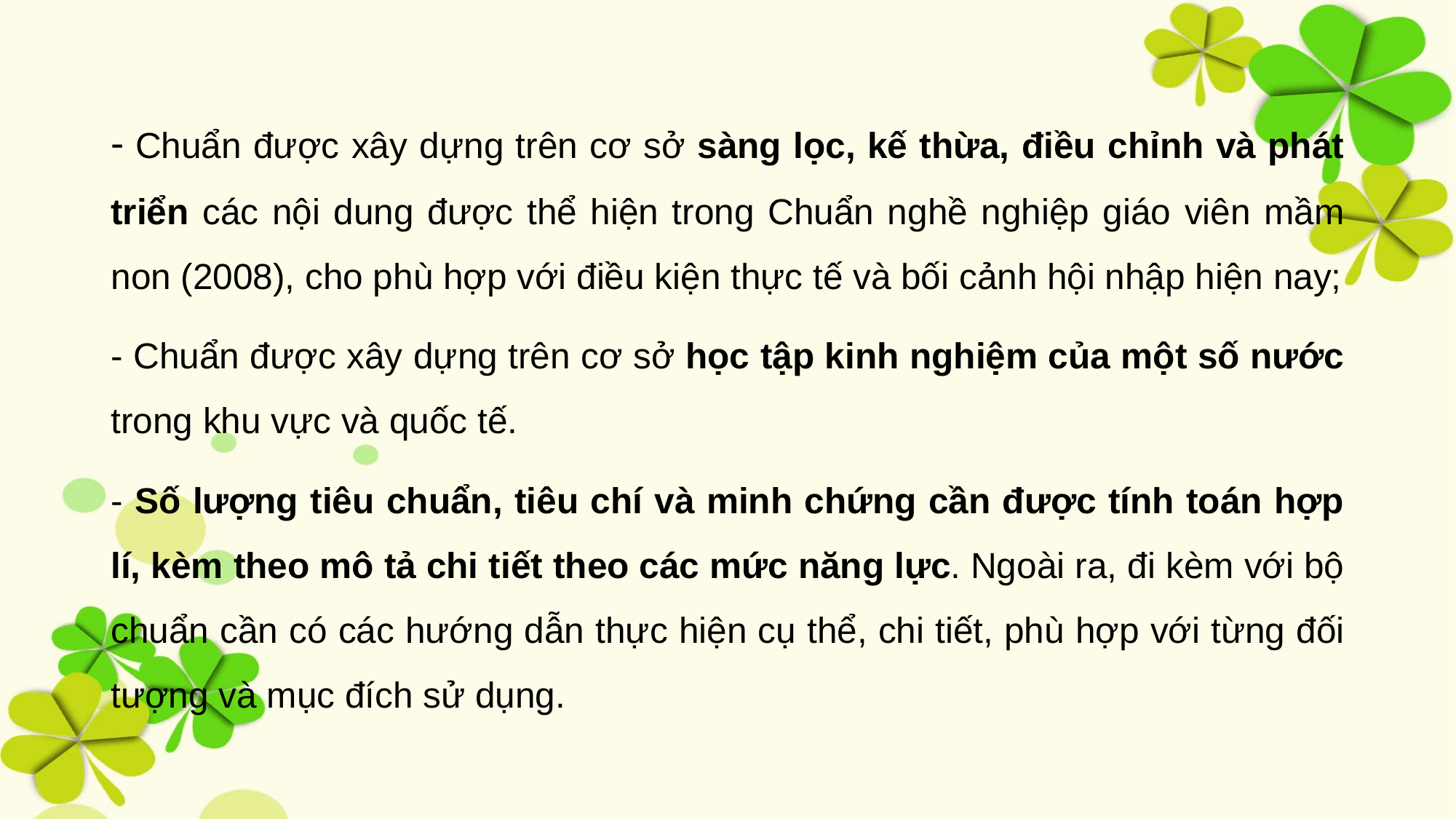

- Chuẩn được xây dựng trên cơ sở sàng lọc, kế thừa, điều chỉnh và phát triển các nội dung được thể hiện trong Chuẩn nghề nghiệp giáo viên mầm non (2008), cho phù hợp với điều kiện thực tế và bối cảnh hội nhập hiện nay;
- Chuẩn được xây dựng trên cơ sở học tập kinh nghiệm của một số nước trong khu vực và quốc tế.
- Số lượng tiêu chuẩn, tiêu chí và minh chứng cần được tính toán hợp lí, kèm theo mô tả chi tiết theo các mức năng lực. Ngoài ra, đi kèm với bộ chuẩn cần có các hướng dẫn thực hiện cụ thể, chi tiết, phù hợp với từng đối tượng và mục đích sử dụng.